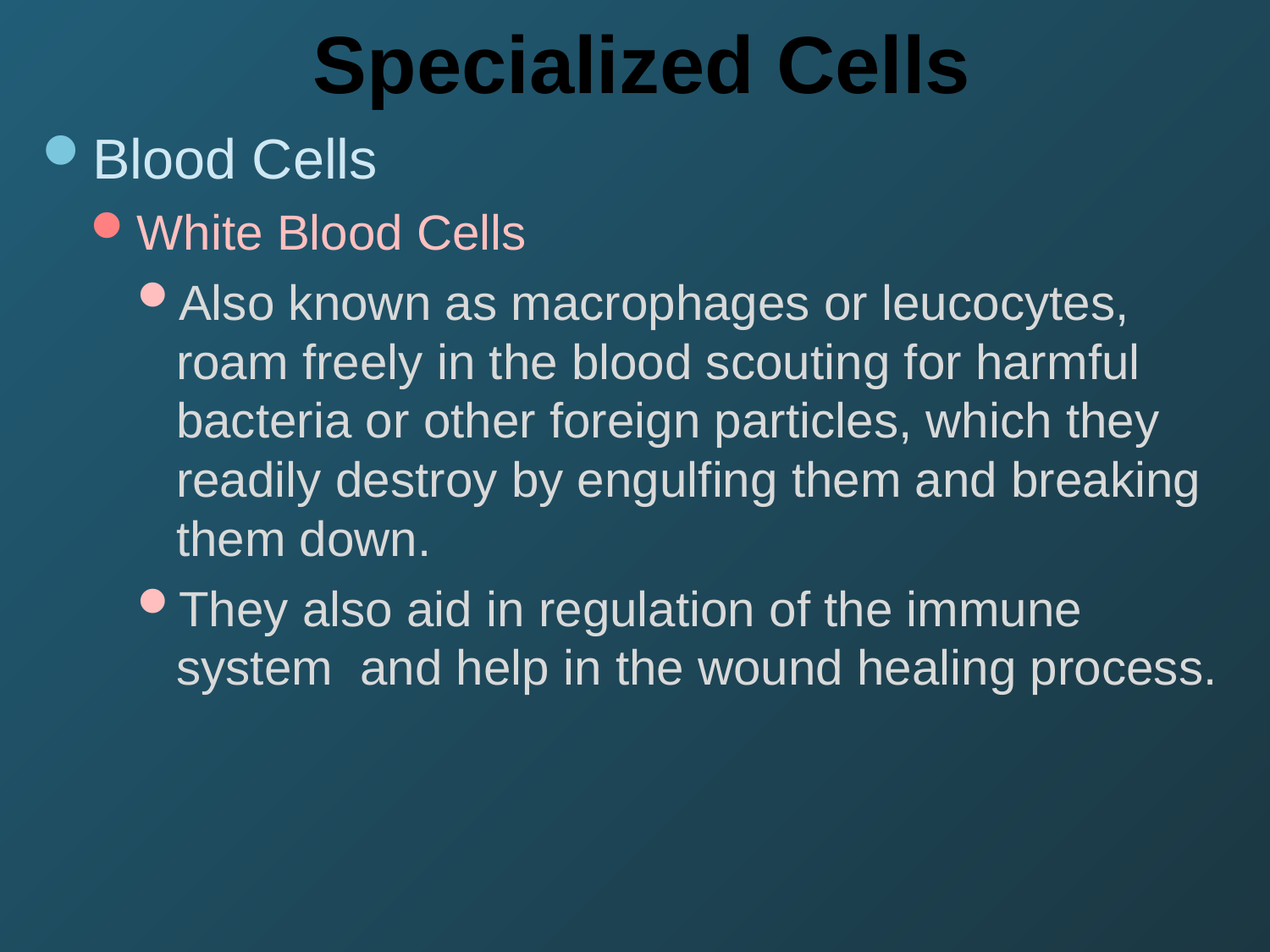

# Specialized Cells
Blood Cells
White Blood Cells
Also known as macrophages or leucocytes, roam freely in the blood scouting for harmful bacteria or other foreign particles, which they readily destroy by engulfing them and breaking them down.
They also aid in regulation of the immune system  and help in the wound healing process.